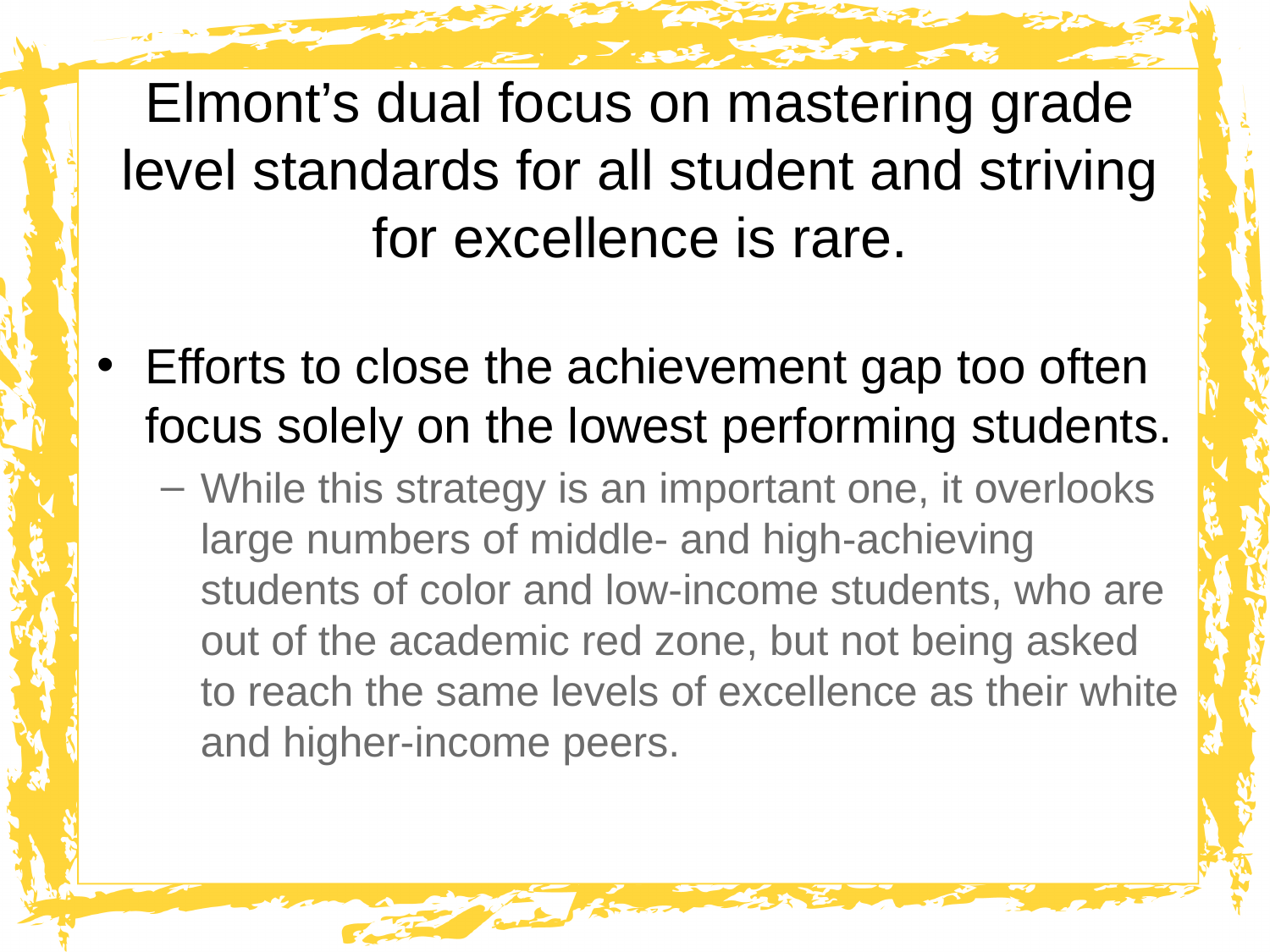

# Elmont’s dual focus on mastering grade level standards for all student and striving for excellence is rare.
Efforts to close the achievement gap too often focus solely on the lowest performing students.
While this strategy is an important one, it overlooks large numbers of middle- and high-achieving students of color and low-income students, who are out of the academic red zone, but not being asked to reach the same levels of excellence as their white and higher-income peers.